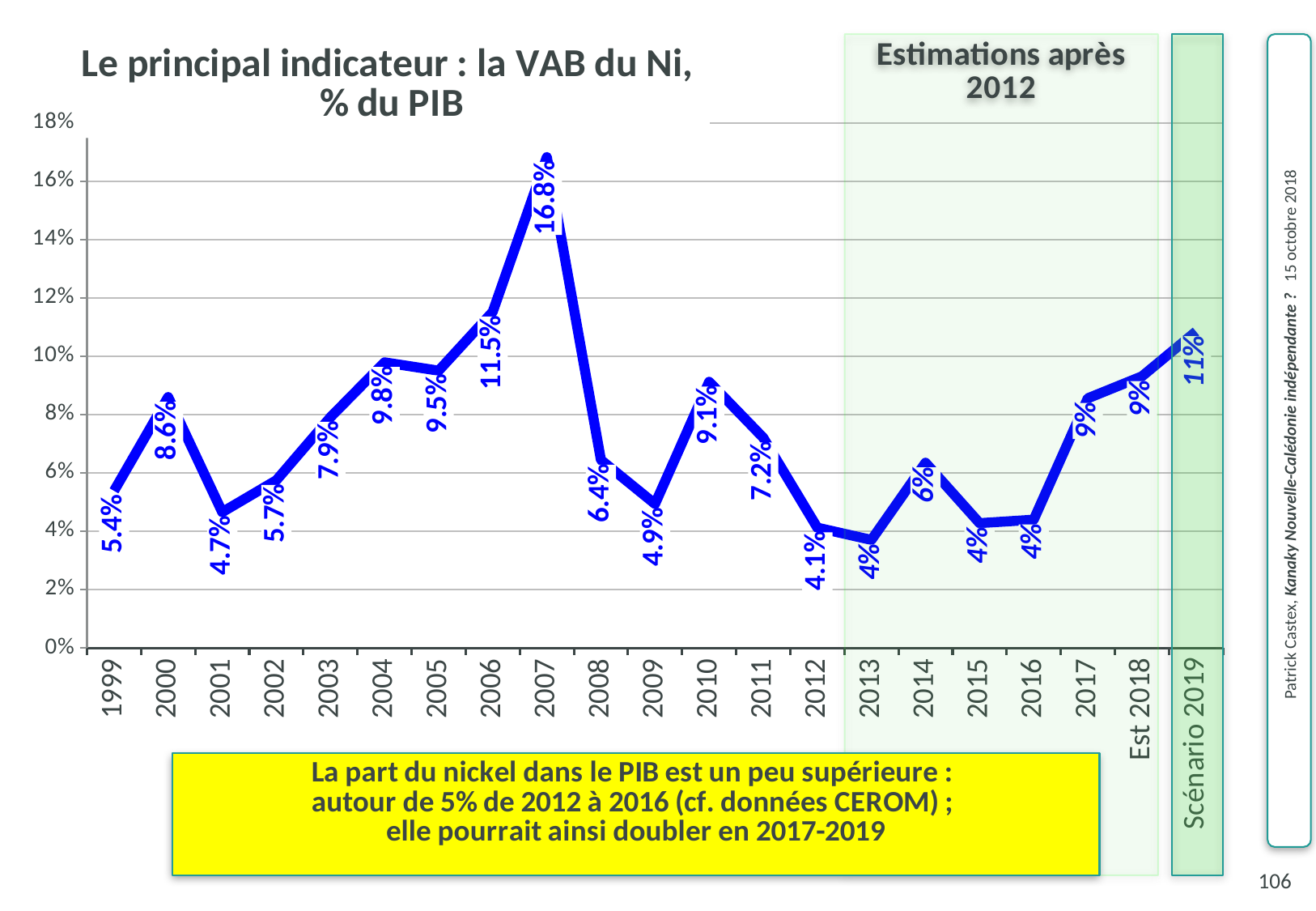

### Chart: Le principal indicateur : la VAB du Ni,
% du PIB

| Category | VAB, % du PIB  |
|---|---|
| 1999 | 0.0538213719545401 |
| 2000 | 0.0859580839421361 |
| 2001 | 0.0465189559718482 |
| 2002 | 0.0574275783460519 |
| 2003 | 0.0790651984990225 |
| 2004 | 0.0978526697411662 |
| 2005 | 0.0950063111054763 |
| 2006 | 0.115190566814738 |
| 2007 | 0.168207819089828 |
| 2008 | 0.064412124507272 |
| 2009 | 0.0493275951202809 |
| 2010 | 0.0911897194609645 |
| 2011 | 0.0720489055413133 |
| 2012 | 0.0412004681491389 |
| 2013 | 0.0370089991702685 |
| 2014 | 0.0634470532584815 |
| 2015 | 0.0427401133631281 |
| 2016 | 0.0439444086866978 |
| 2017 | 0.0855350685503209 |
| Est 2018 | 0.0930496202107177 |
| Scénario 2019 | 0.108407324517341 |